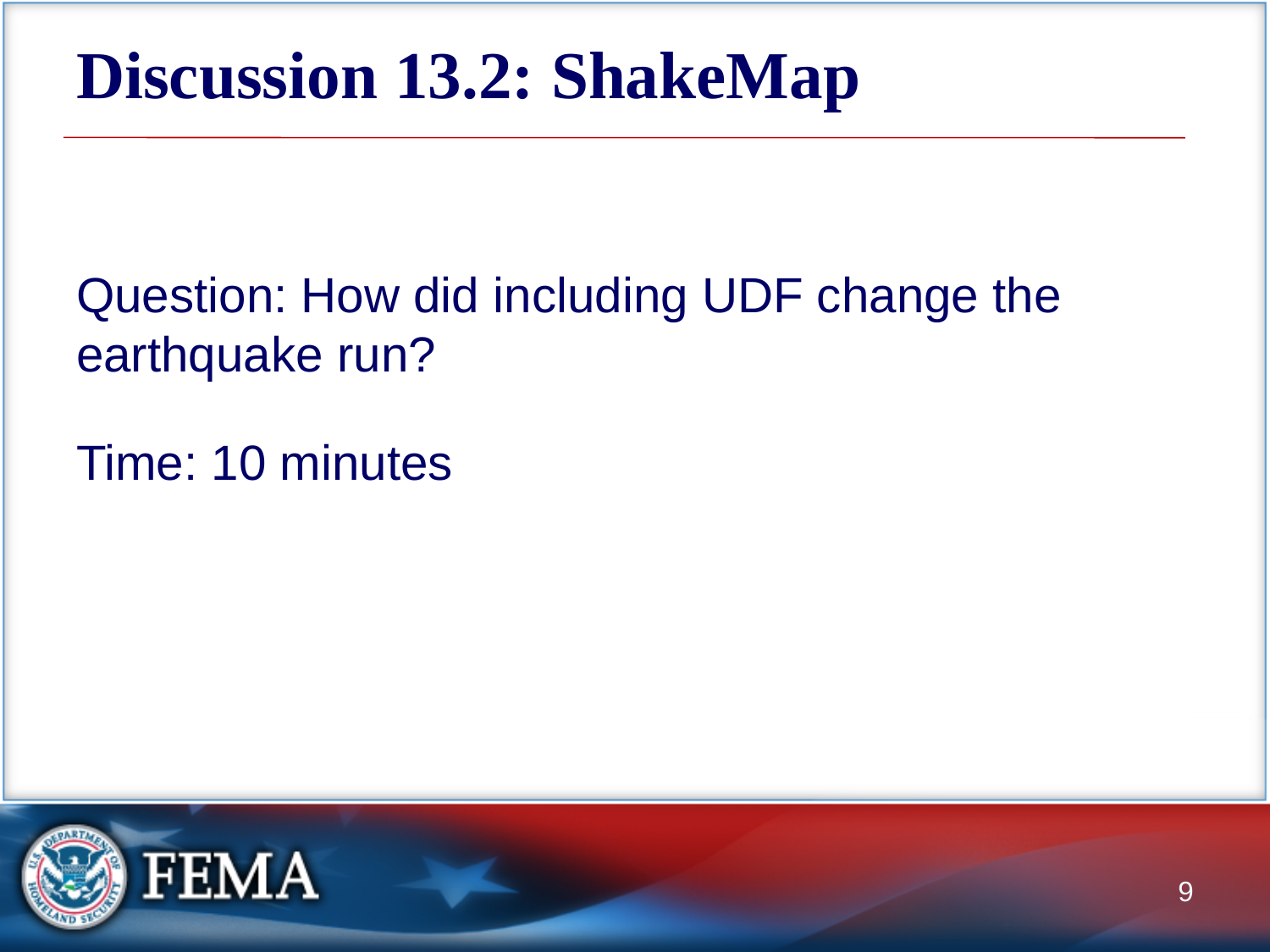

# Discussion 13.2: ShakeMap

Question: How did including UDF change the earthquake run?
Time: 10 minutes
9